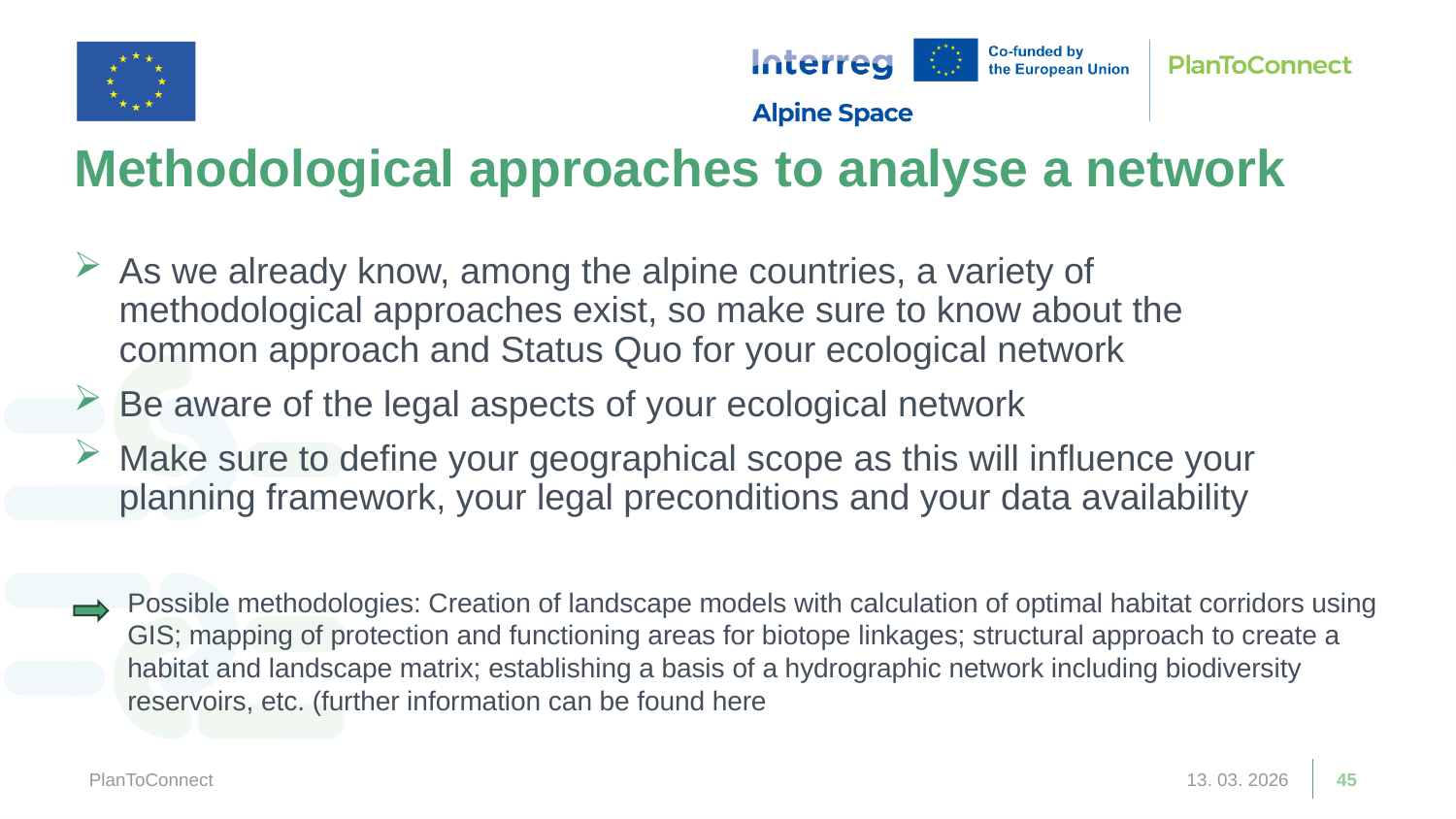

Methodological approaches to analyse a network
As we already know, among the alpine countries, a variety of methodological approaches exist, so make sure to know about the common approach and Status Quo for your ecological network
Be aware of the legal aspects of your ecological network
Make sure to define your geographical scope as this will influence your planning framework, your legal preconditions and your data availability

Possible methodologies: Creation of landscape models with calculation of optimal habitat corridors using GIS; mapping of protection and functioning areas for biotope linkages; structural approach to create a habitat and landscape matrix; establishing a basis of a hydrographic network including biodiversity reservoirs, etc. (further information can be found here

PlanToConnect
13. 03. 2026
45